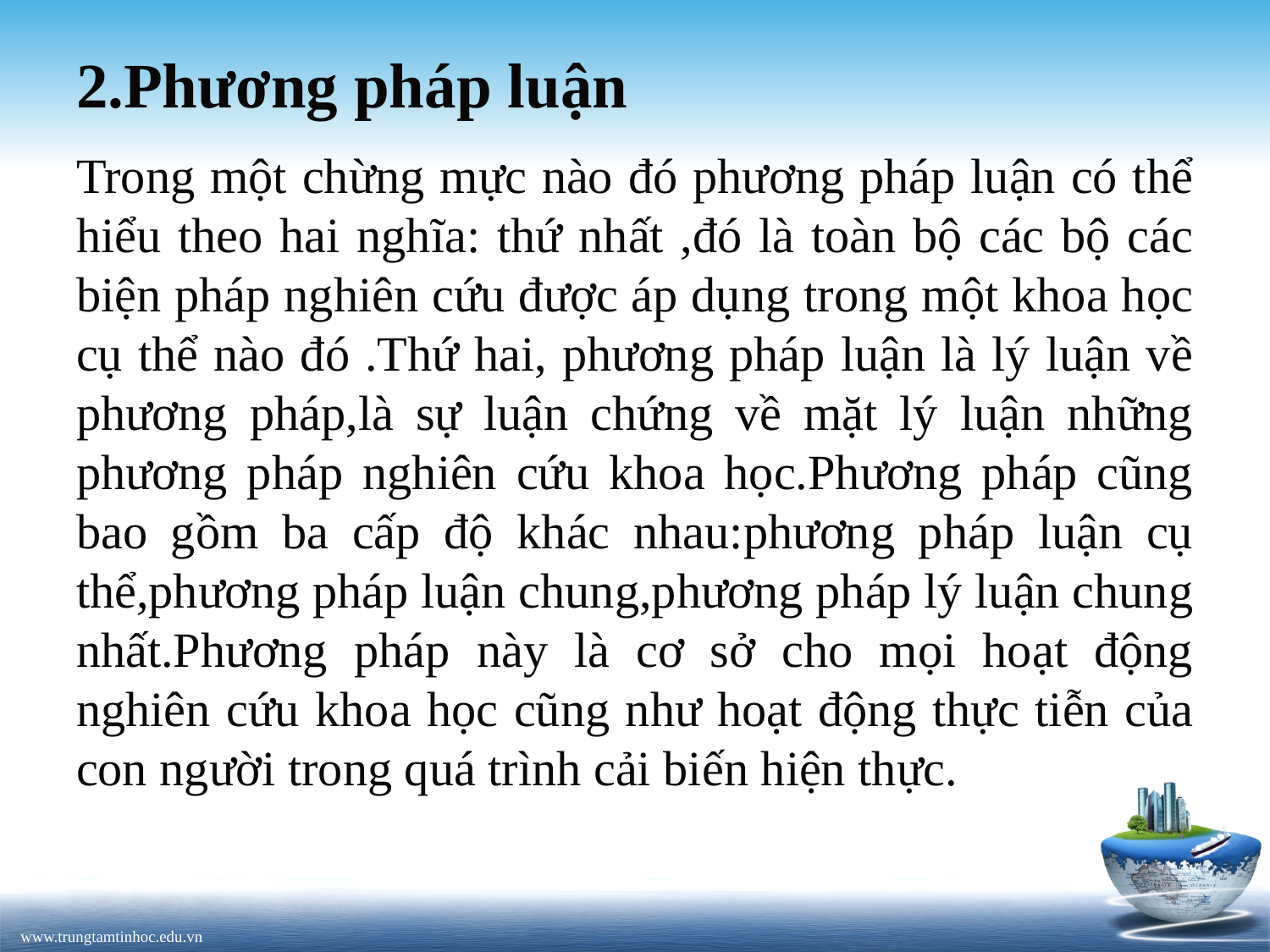

# 2.Phương pháp luận
Trong một chừng mực nào đó phương pháp luận có thể hiểu theo hai nghĩa: thứ nhất ,đó là toàn bộ các bộ các biện pháp nghiên cứu được áp dụng trong một khoa học cụ thể nào đó .Thứ hai, phương pháp luận là lý luận về phương pháp,là sự luận chứng về mặt lý luận những phương pháp nghiên cứu khoa học.Phương pháp cũng bao gồm ba cấp độ khác nhau:phương pháp luận cụ thể,phương pháp luận chung,phương pháp lý luận chung nhất.Phương pháp này là cơ sở cho mọi hoạt động nghiên cứu khoa học cũng như hoạt động thực tiễn của con người trong quá trình cải biến hiện thực.